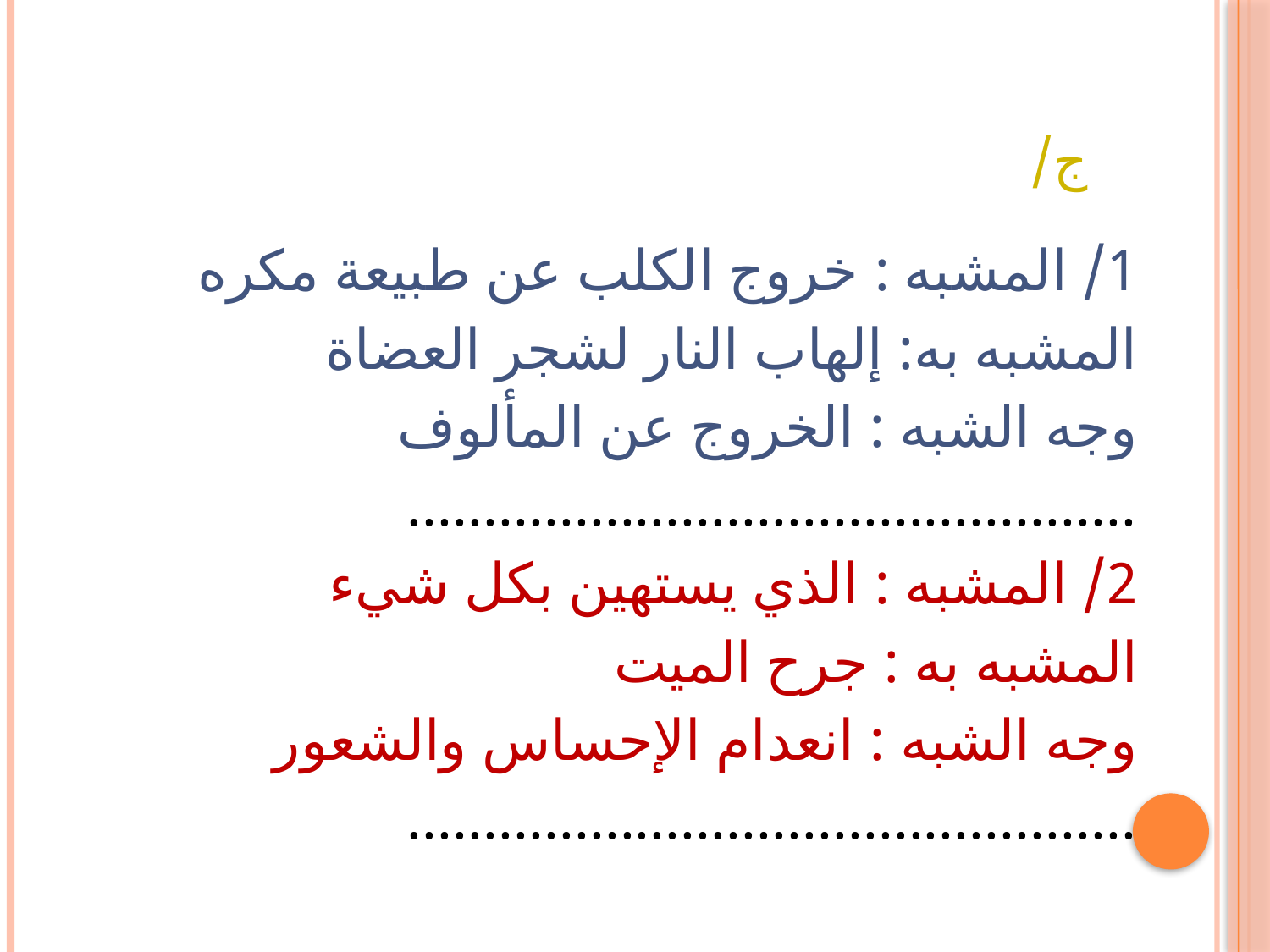

# ج/
1/ المشبه : خروج الكلب عن طبيعة مكره
المشبه به: إلهاب النار لشجر العضاة
وجه الشبه : الخروج عن المألوف
................................................
2/ المشبه : الذي يستهين بكل شيء
المشبه به : جرح الميت
وجه الشبه : انعدام الإحساس والشعور
................................................